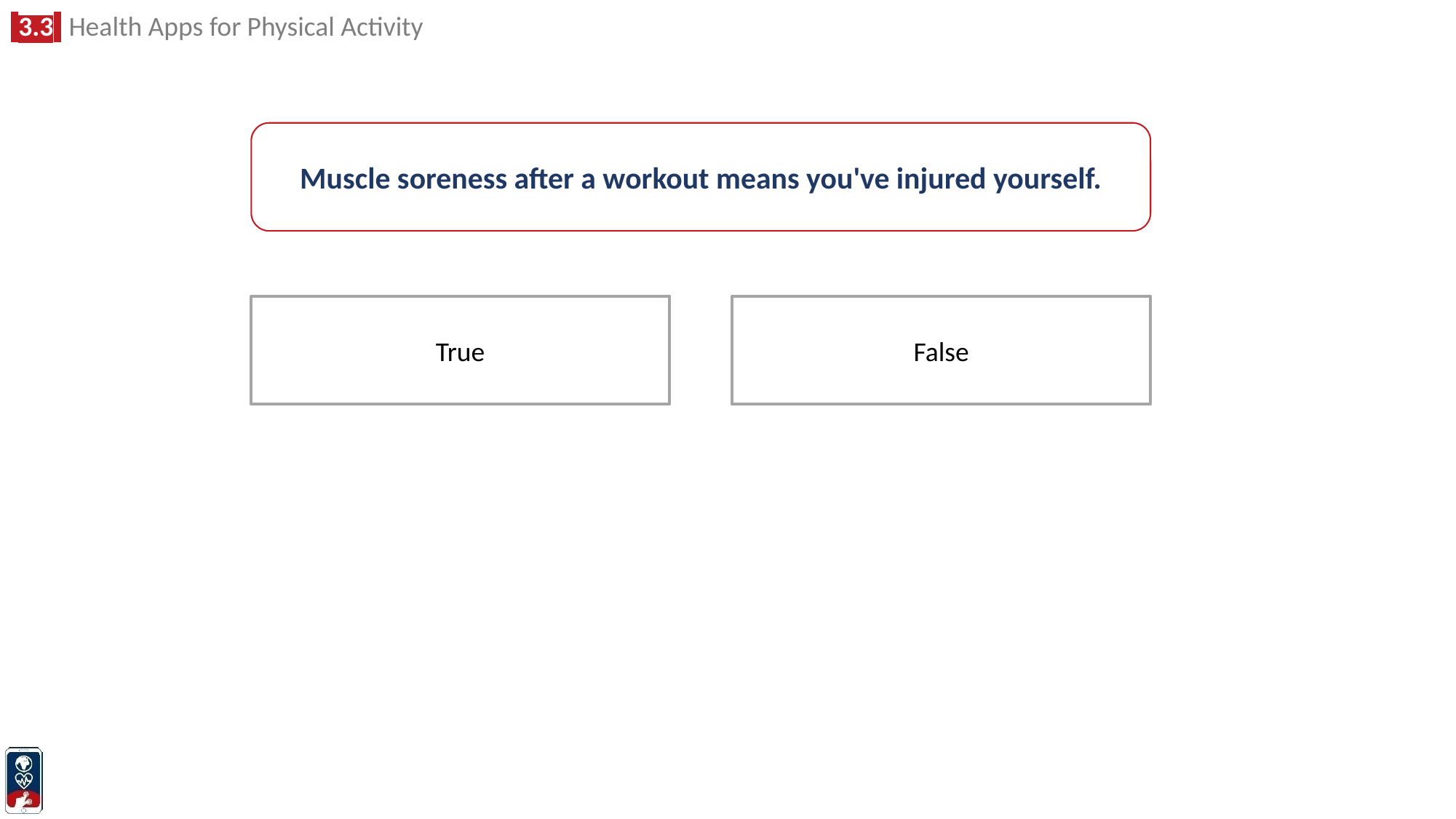

Muscle soreness after a workout means you've injured yourself.
False
True